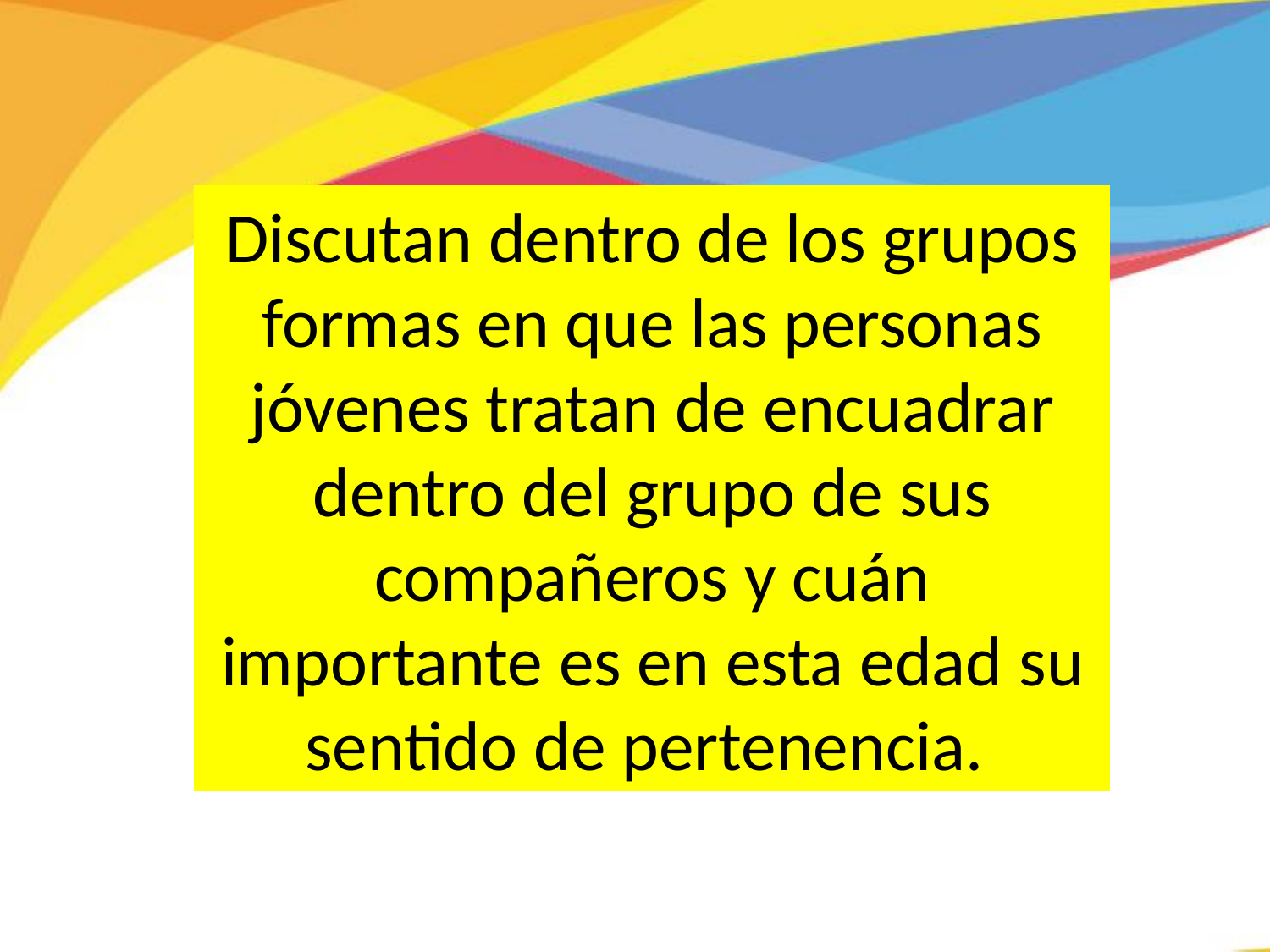

Discutan dentro de los grupos formas en que las personas jóvenes tratan de encuadrar dentro del grupo de sus compañeros y cuán importante es en esta edad su sentido de pertenencia.